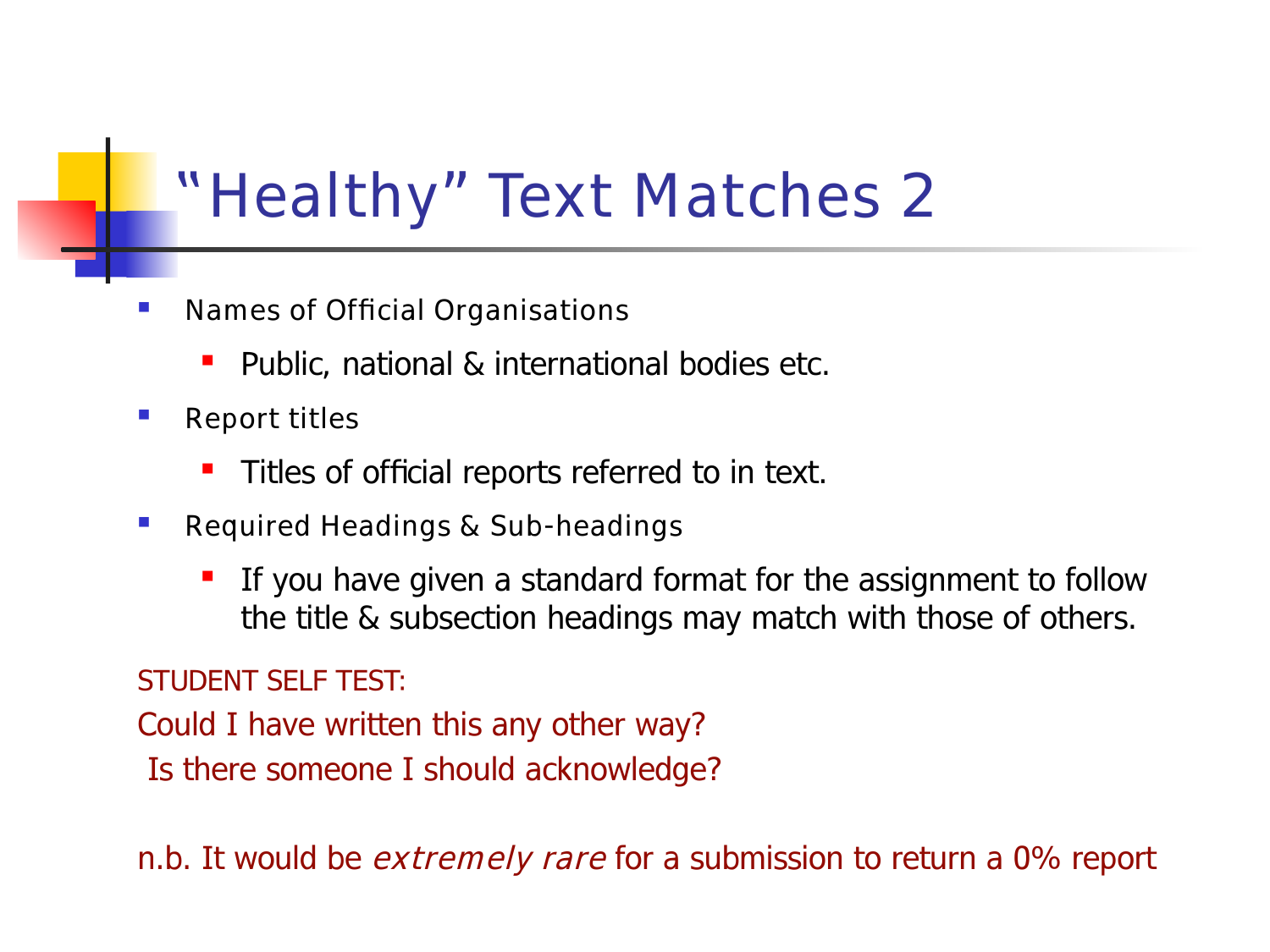

# “Healthy” Text Matches 2
Names of Official Organisations
Public, national & international bodies etc.
Report titles
Titles of official reports referred to in text.
Required Headings & Sub-headings
If you have given a standard format for the assignment to follow the title & subsection headings may match with those of others.
STUDENT SELF TEST:
Could I have written this any other way?
 Is there someone I should acknowledge?

n.b. It would be extremely rare for a submission to return a 0% report